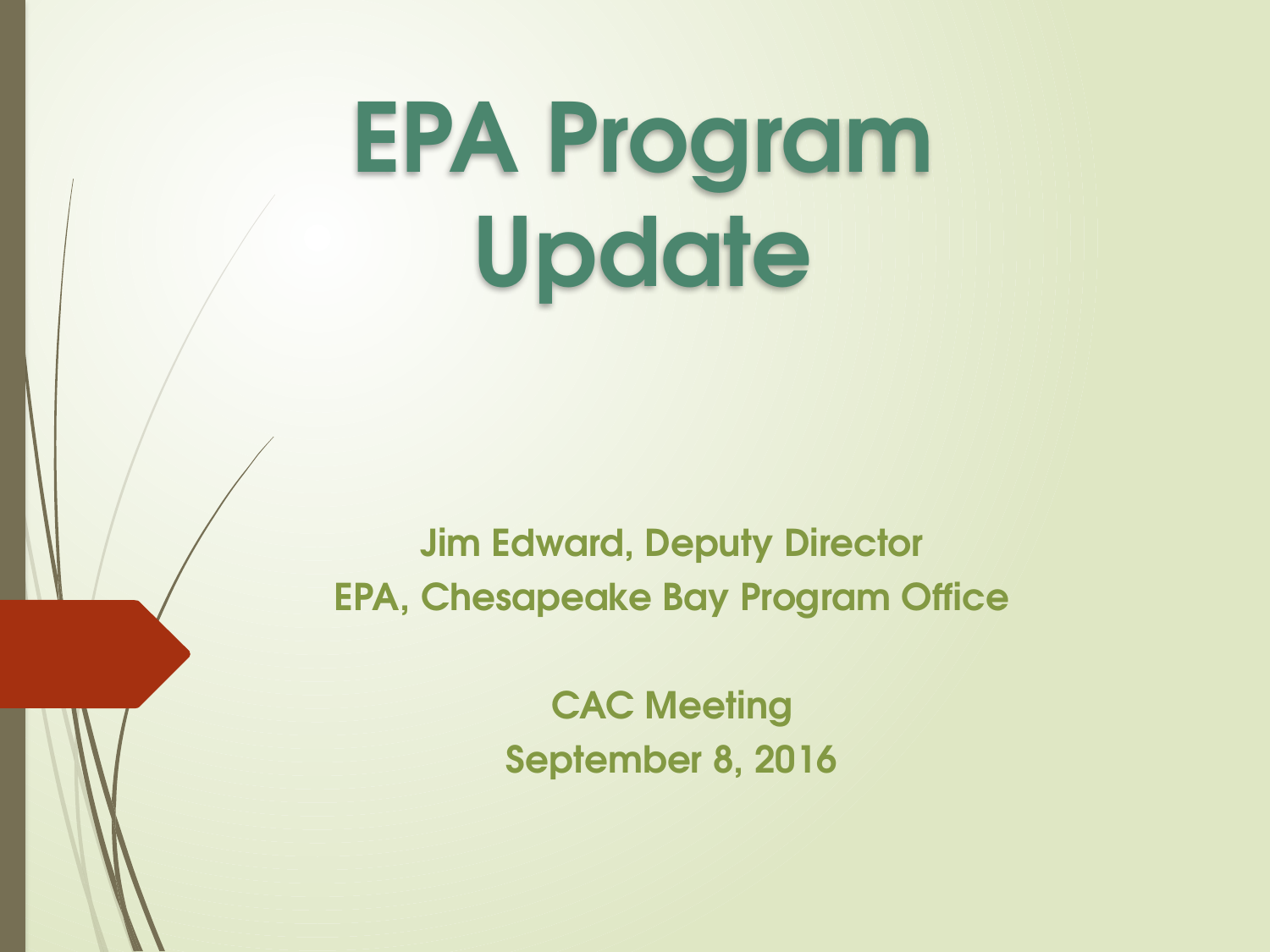

# EPA Program Update
Jim Edward, Deputy Director
EPA, Chesapeake Bay Program Office

CAC Meeting
September 8, 2016